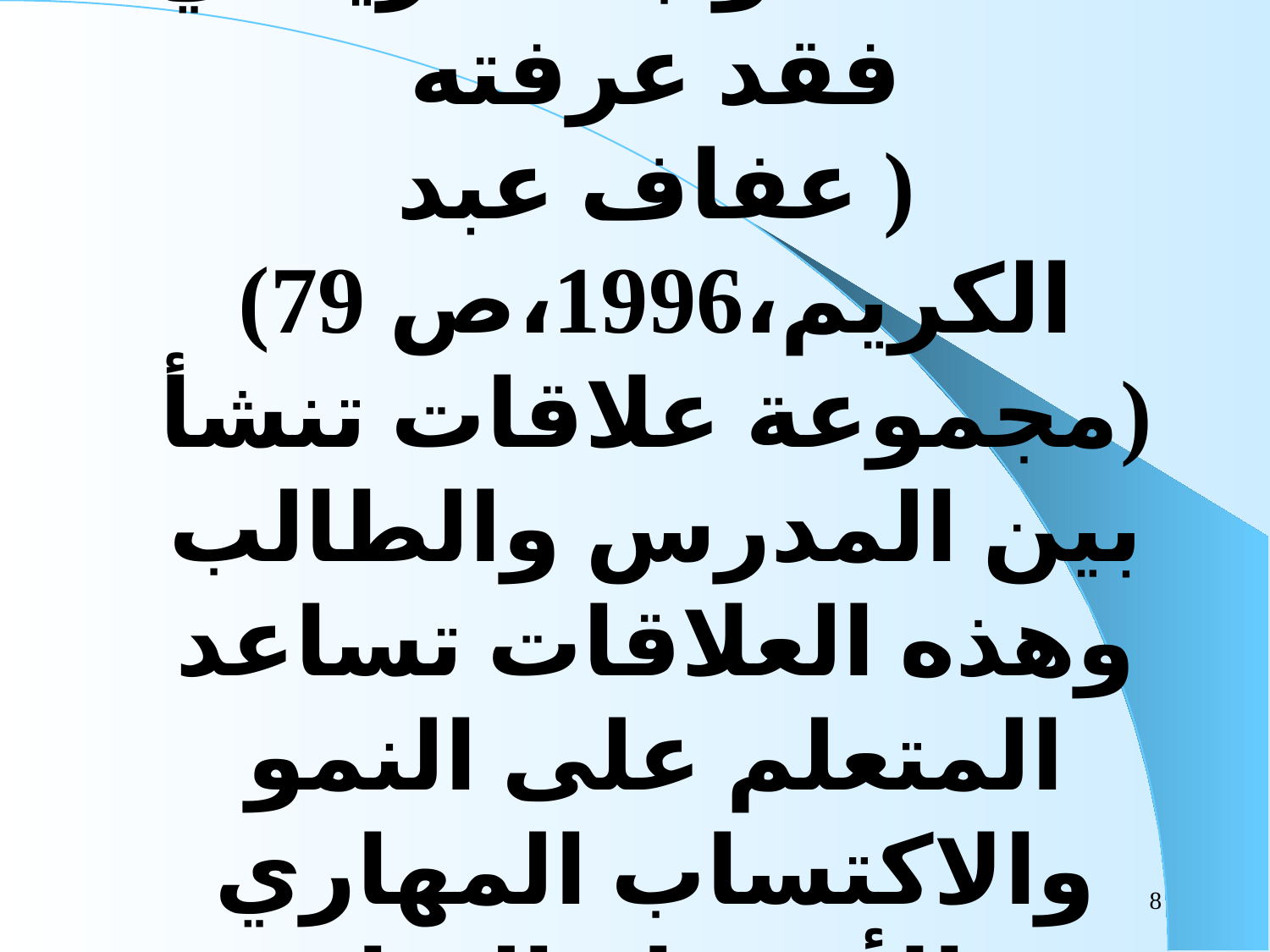

أما الأسلوب التدريسي فقد عرفته
( عفاف عبد الكريم،1996،ص 79) (مجموعة علاقات تنشأ بين المدرس والطالب وهذه العلاقات تساعد المتعلم على النمو والاكتساب المهاري في الأنشطة الرياضية).
8